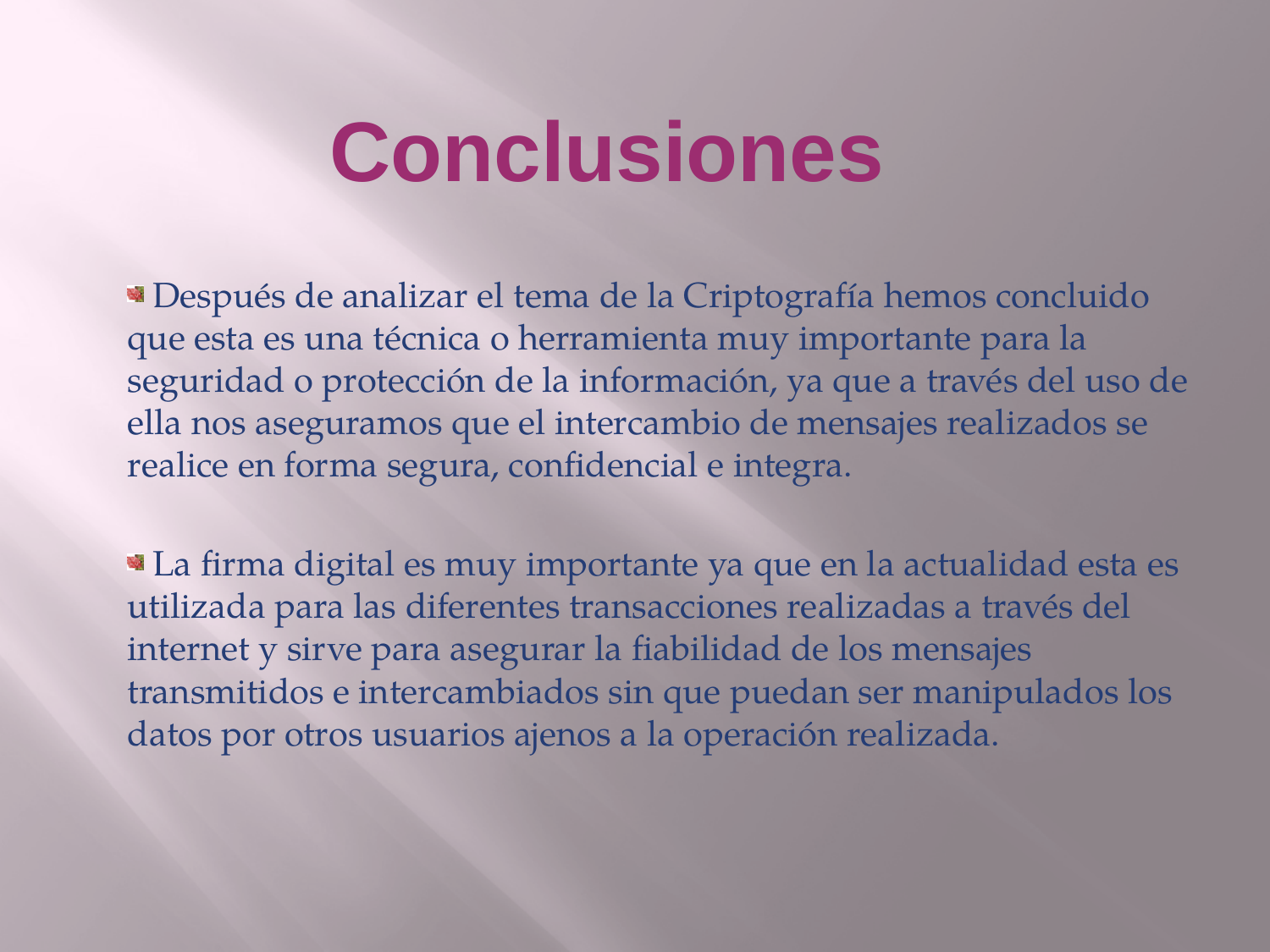

# Conclusiones
 Después de analizar el tema de la Criptografía hemos concluido que esta es una técnica o herramienta muy importante para la seguridad o protección de la información, ya que a través del uso de ella nos aseguramos que el intercambio de mensajes realizados se realice en forma segura, confidencial e integra.

 La firma digital es muy importante ya que en la actualidad esta es utilizada para las diferentes transacciones realizadas a través del internet y sirve para asegurar la fiabilidad de los mensajes transmitidos e intercambiados sin que puedan ser manipulados los datos por otros usuarios ajenos a la operación realizada.